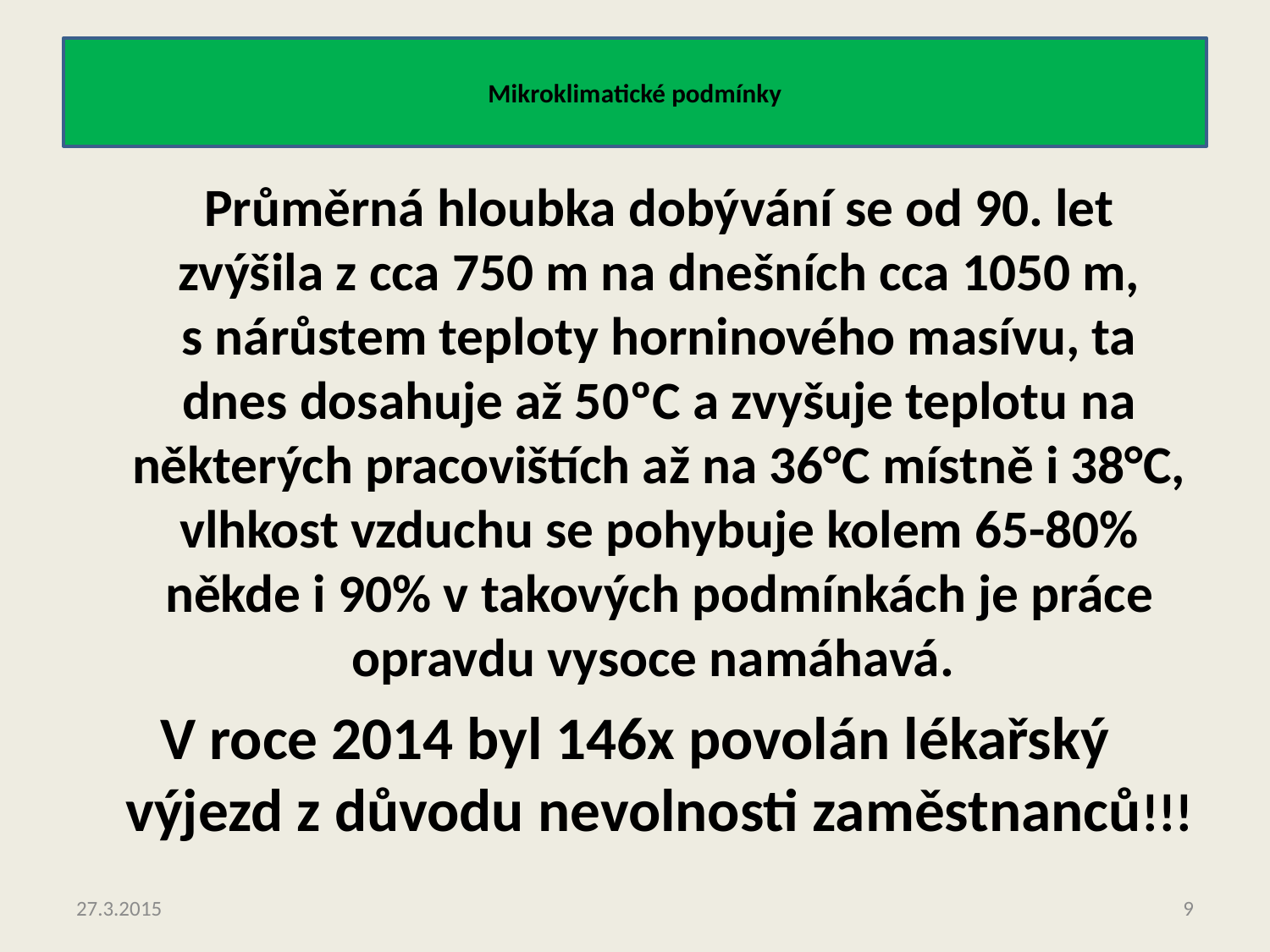

# Mikroklimatické podmínky
	Průměrná hloubka dobývání se od 90. let zvýšila z cca 750 m na dnešních cca 1050 m, s nárůstem teploty horninového masívu, ta dnes dosahuje až 50ºC a zvyšuje teplotu na některých pracovištích až na 36°C místně i 38°C, vlhkost vzduchu se pohybuje kolem 65-80% někde i 90% v takových podmínkách je práce opravdu vysoce namáhavá.
V roce 2014 byl 146x povolán lékařský výjezd z důvodu nevolnosti zaměstnanců!!!

27.3.2015
9